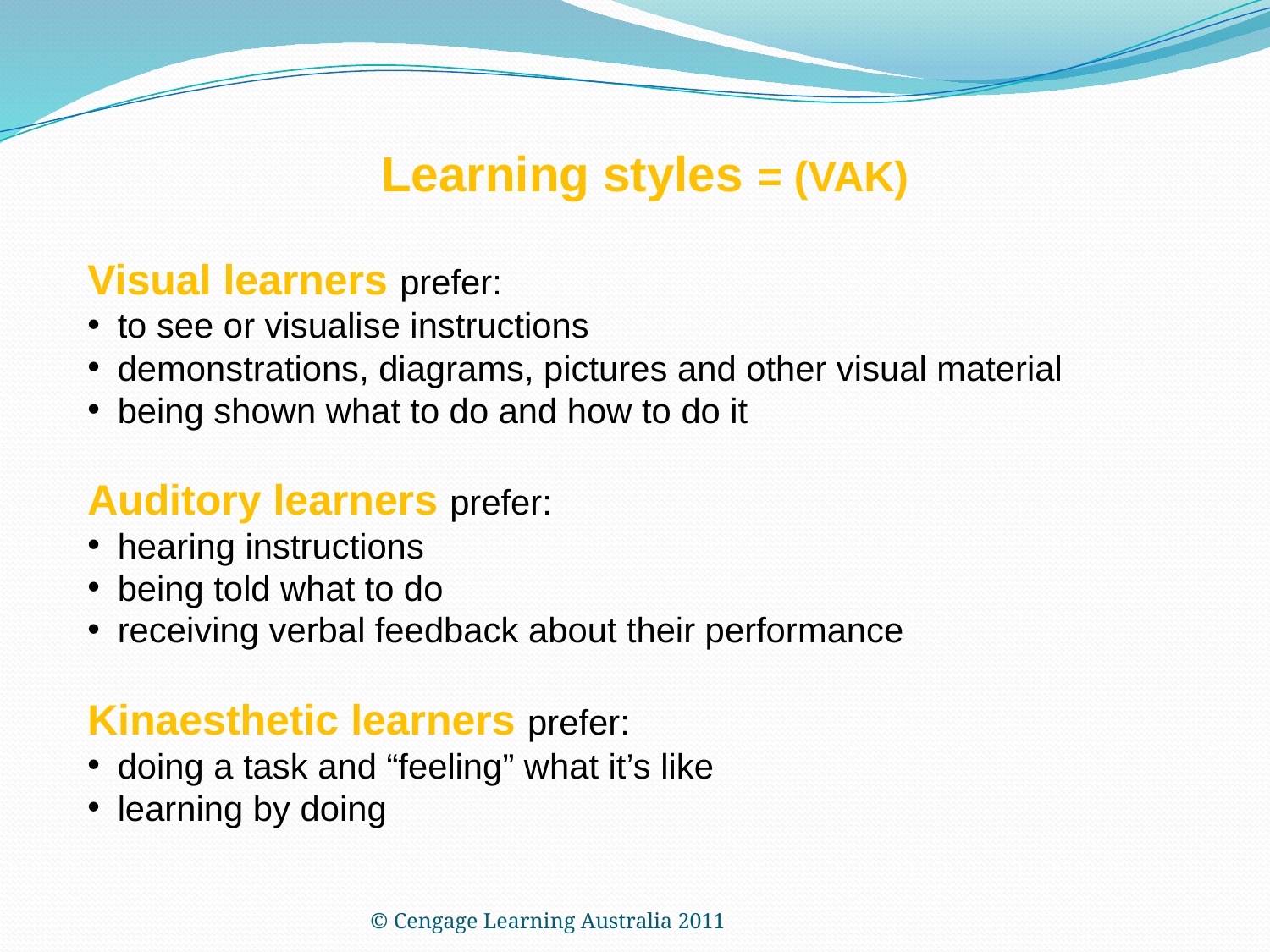

Learning styles = (VAK)

Visual learners prefer:
to see or visualise instructions
demonstrations, diagrams, pictures and other visual material
being shown what to do and how to do it

Auditory learners prefer:
hearing instructions
being told what to do
receiving verbal feedback about their performance

Kinaesthetic learners prefer:
doing a task and “feeling” what it’s like
learning by doing

© Cengage Learning Australia 2011